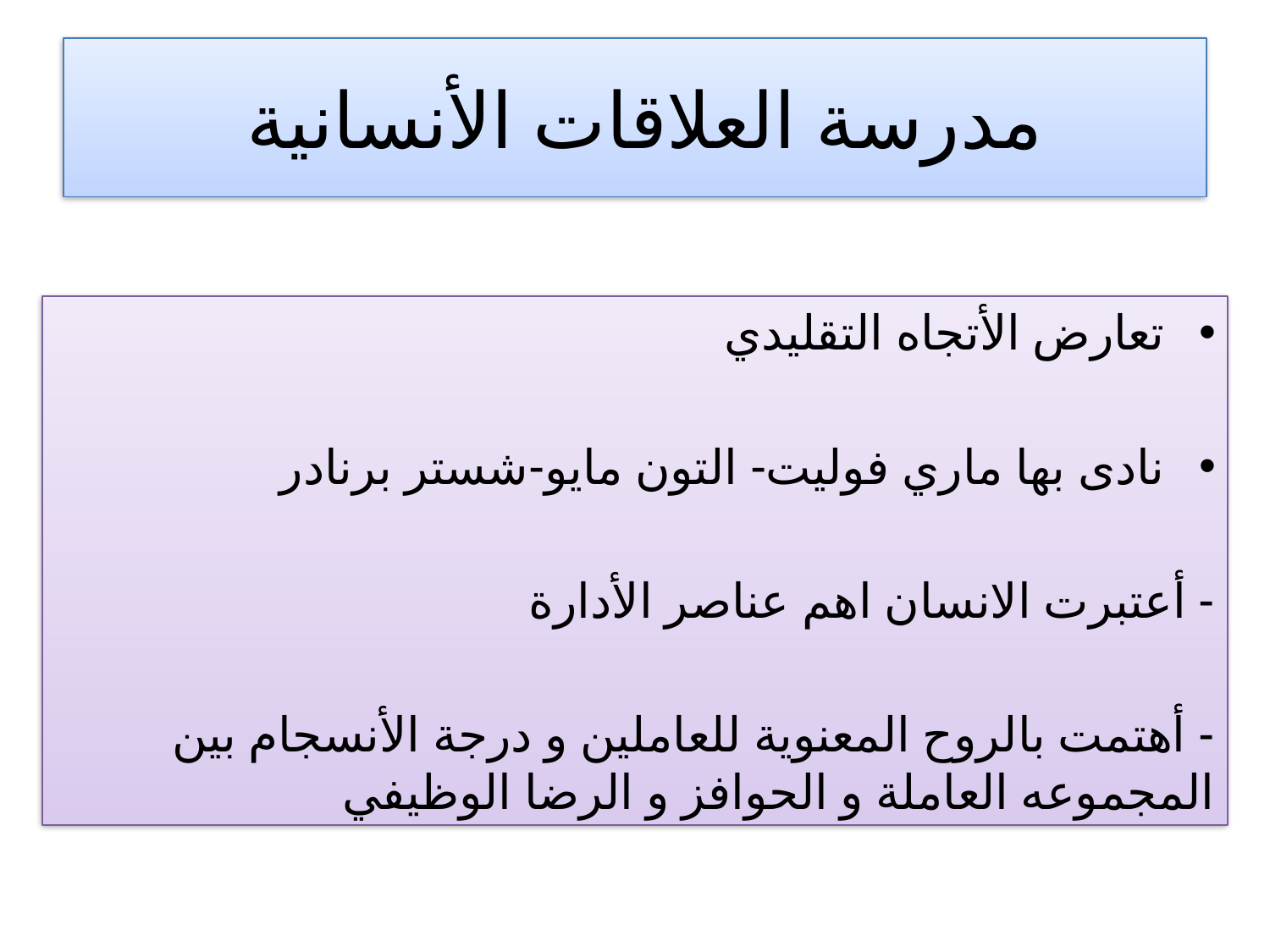

# مدرسة العلاقات الأنسانية
تعارض الأتجاه التقليدي

نادى بها ماري فوليت- التون مايو-شستر برنادر

- أعتبرت الانسان اهم عناصر الأدارة

- أهتمت بالروح المعنوية للعاملين و درجة الأنسجام بين المجموعه العاملة و الحوافز و الرضا الوظيفي